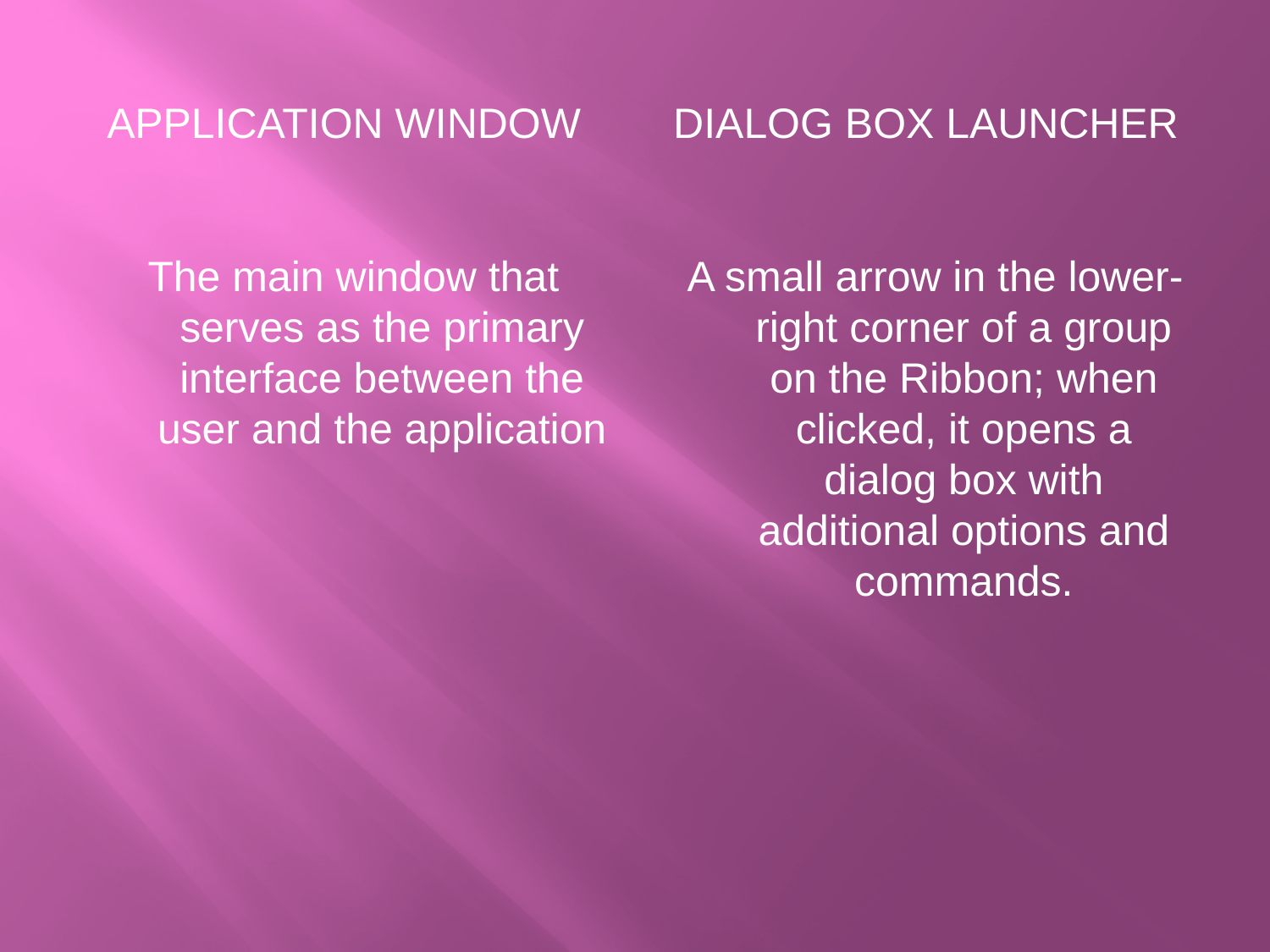

Application Window
Dialog Box launcher
The main window that serves as the primary interface between the user and the application
A small arrow in the lower-right corner of a group on the Ribbon; when clicked, it opens a dialog box with additional options and commands.